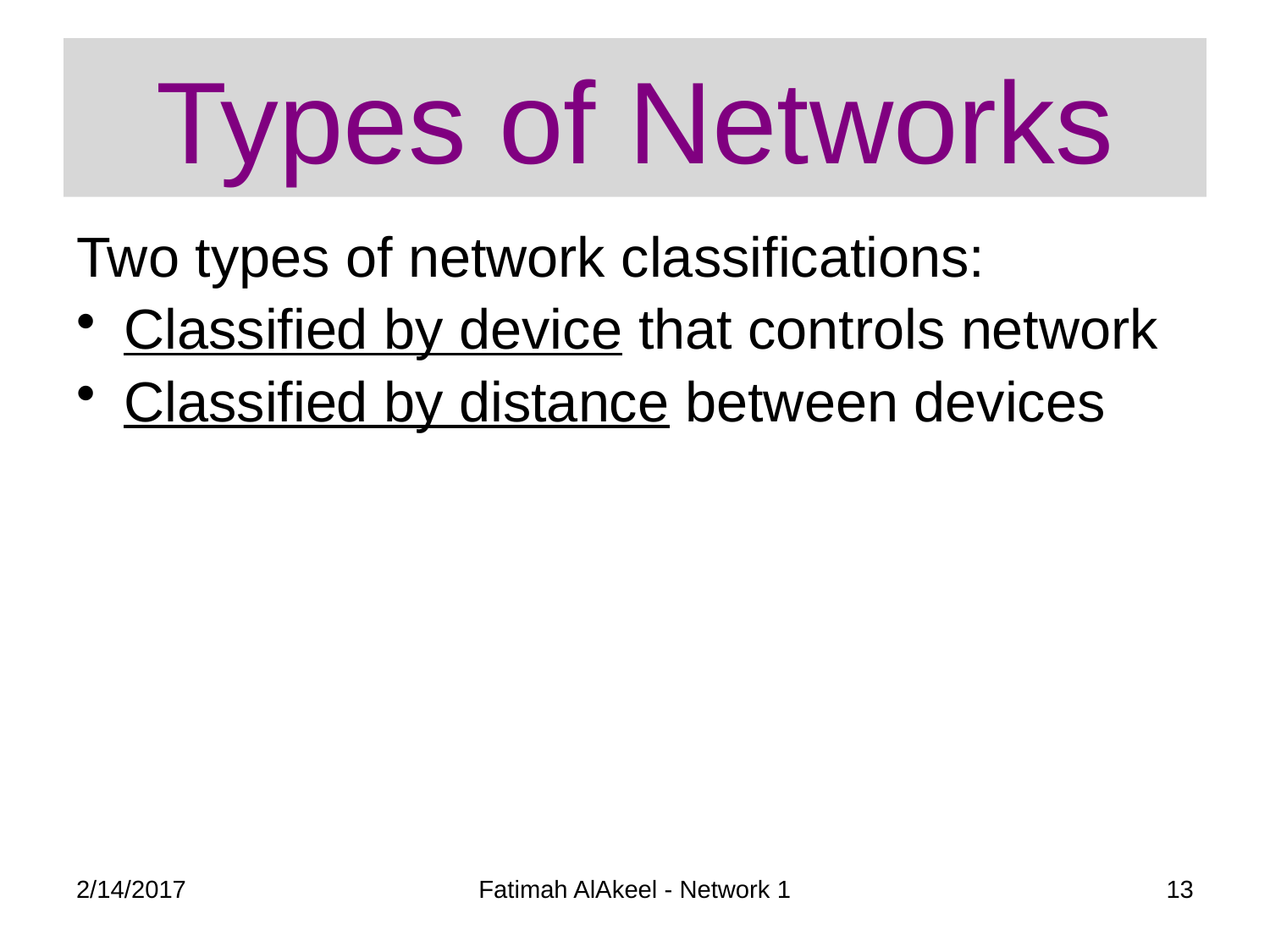

# Types of Networks
Two types of network classifications:
Classified by device that controls network
Classified by distance between devices
2/14/2017
Fatimah AlAkeel - Network 1
13